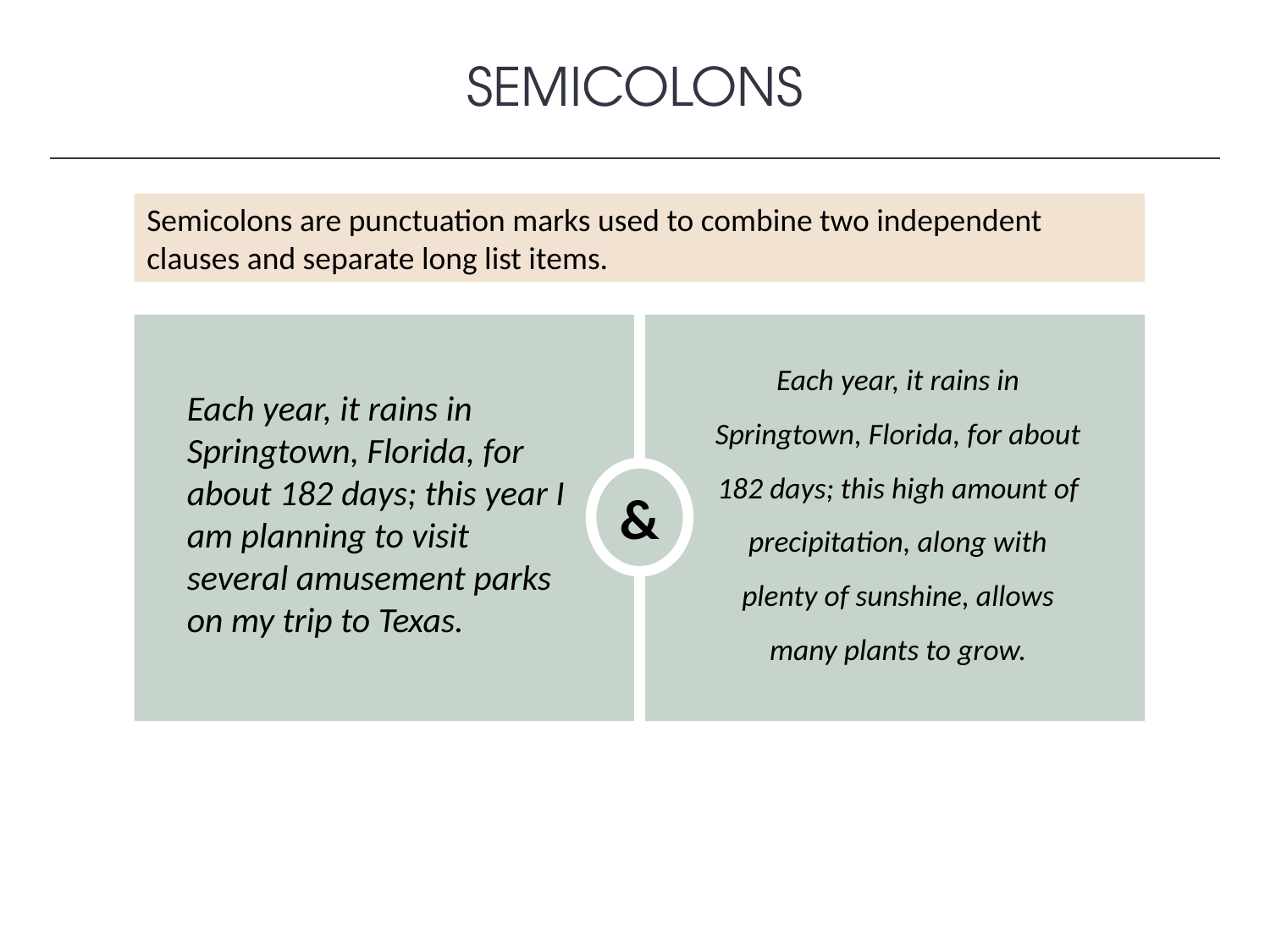

SEMICOLONS
HAWKES LEARNING
Semicolons are punctuation marks used to combine two independent clauses and separate long list items.

&
Each year, it rains in Springtown, Florida, for about 182 days; this high amount of precipitation, along with plenty of sunshine, allows many plants to grow.
Each year, it rains in Springtown, Florida, for about 182 days; this year I am planning to visit several amusement parks on my trip to Texas.